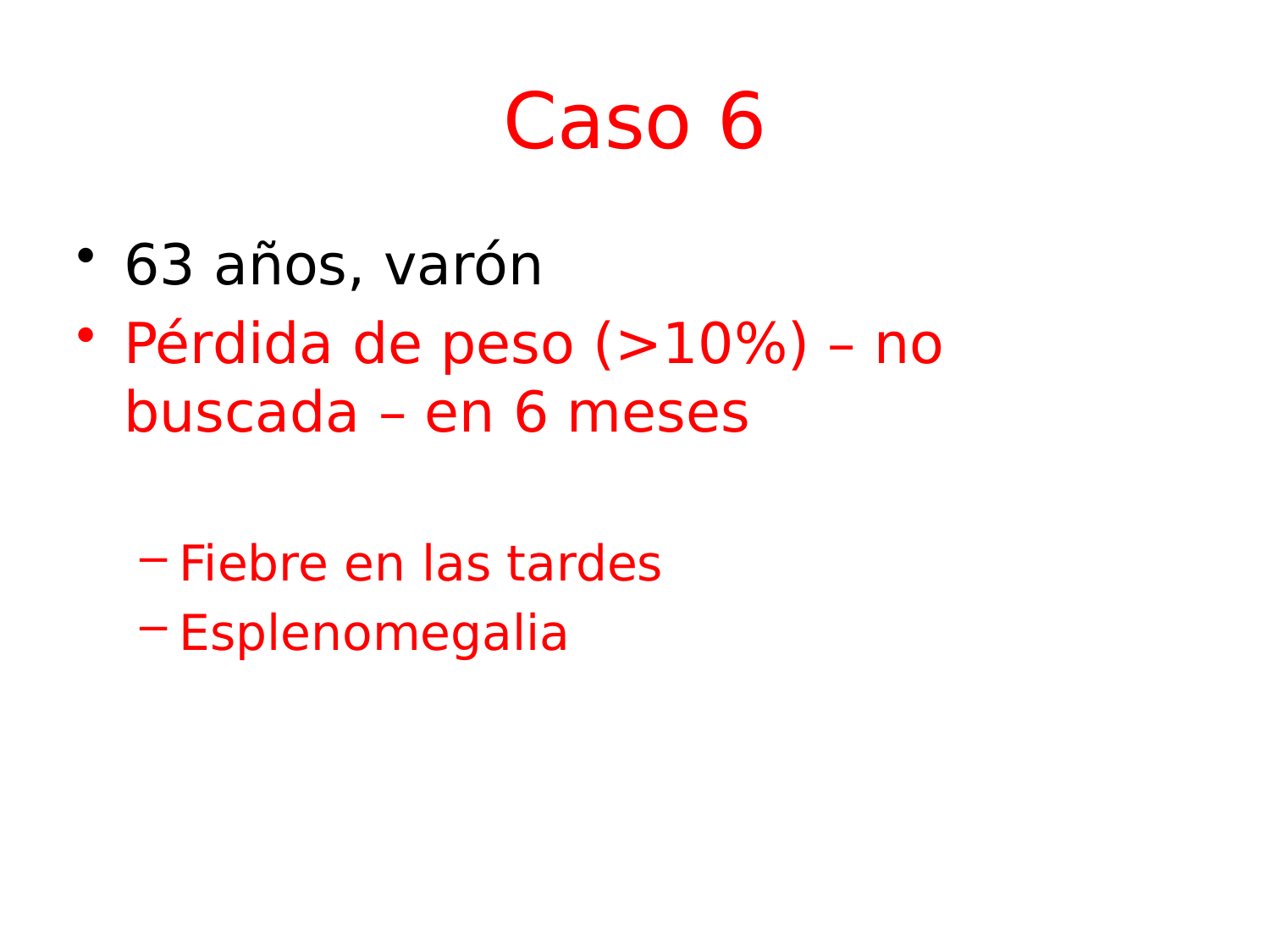

# Caso 6
63 años, varón
Pérdida de peso (>10%) – no buscada – en 6 meses

Fiebre en las tardes
Esplenomegalia